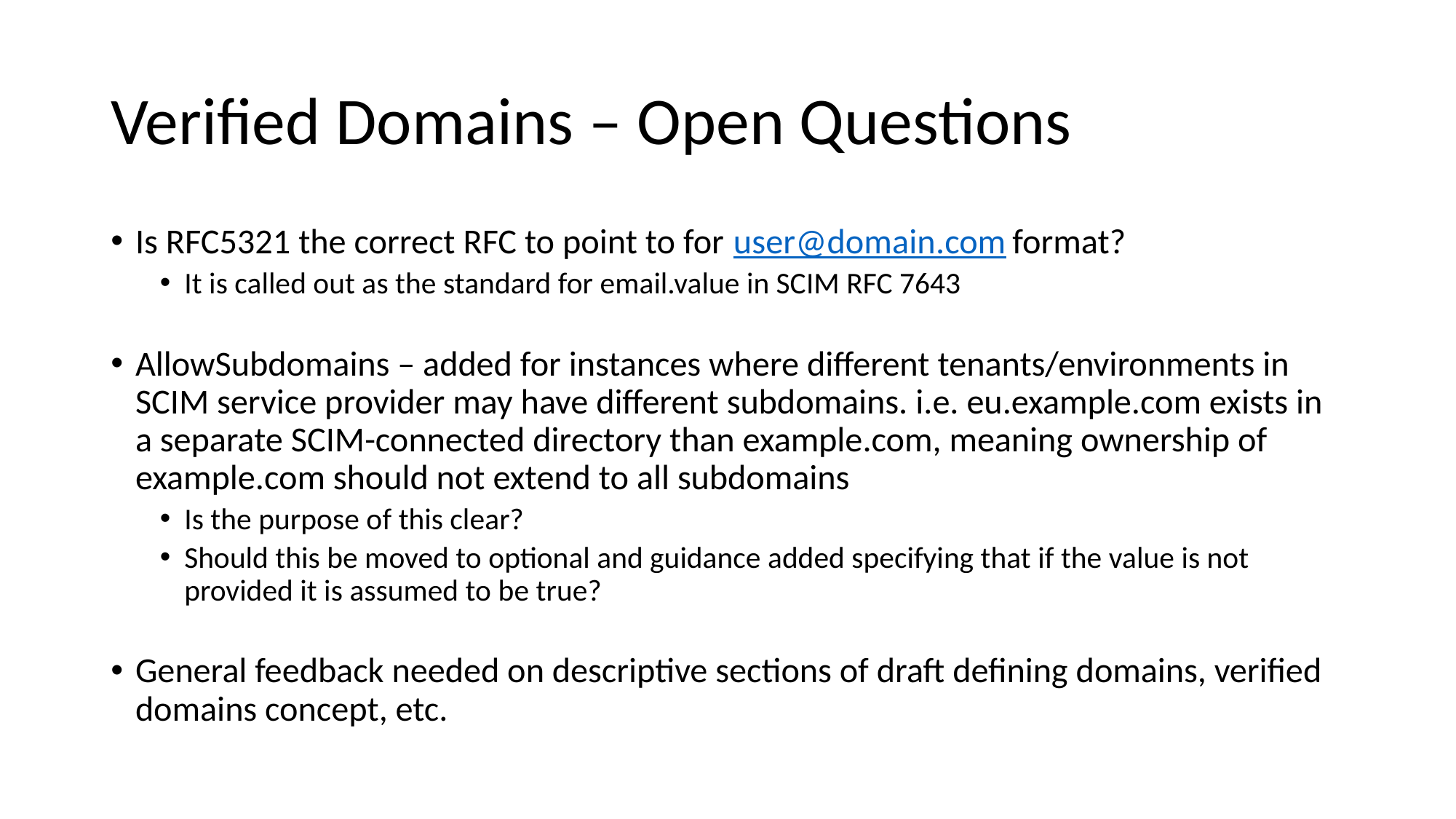

# Verified Domains – Open Questions
Is RFC5321 the correct RFC to point to for user@domain.com format?
It is called out as the standard for email.value in SCIM RFC 7643
AllowSubdomains – added for instances where different tenants/environments in SCIM service provider may have different subdomains. i.e. eu.example.com exists in a separate SCIM-connected directory than example.com, meaning ownership of example.com should not extend to all subdomains
Is the purpose of this clear?
Should this be moved to optional and guidance added specifying that if the value is not provided it is assumed to be true?
General feedback needed on descriptive sections of draft defining domains, verified domains concept, etc.